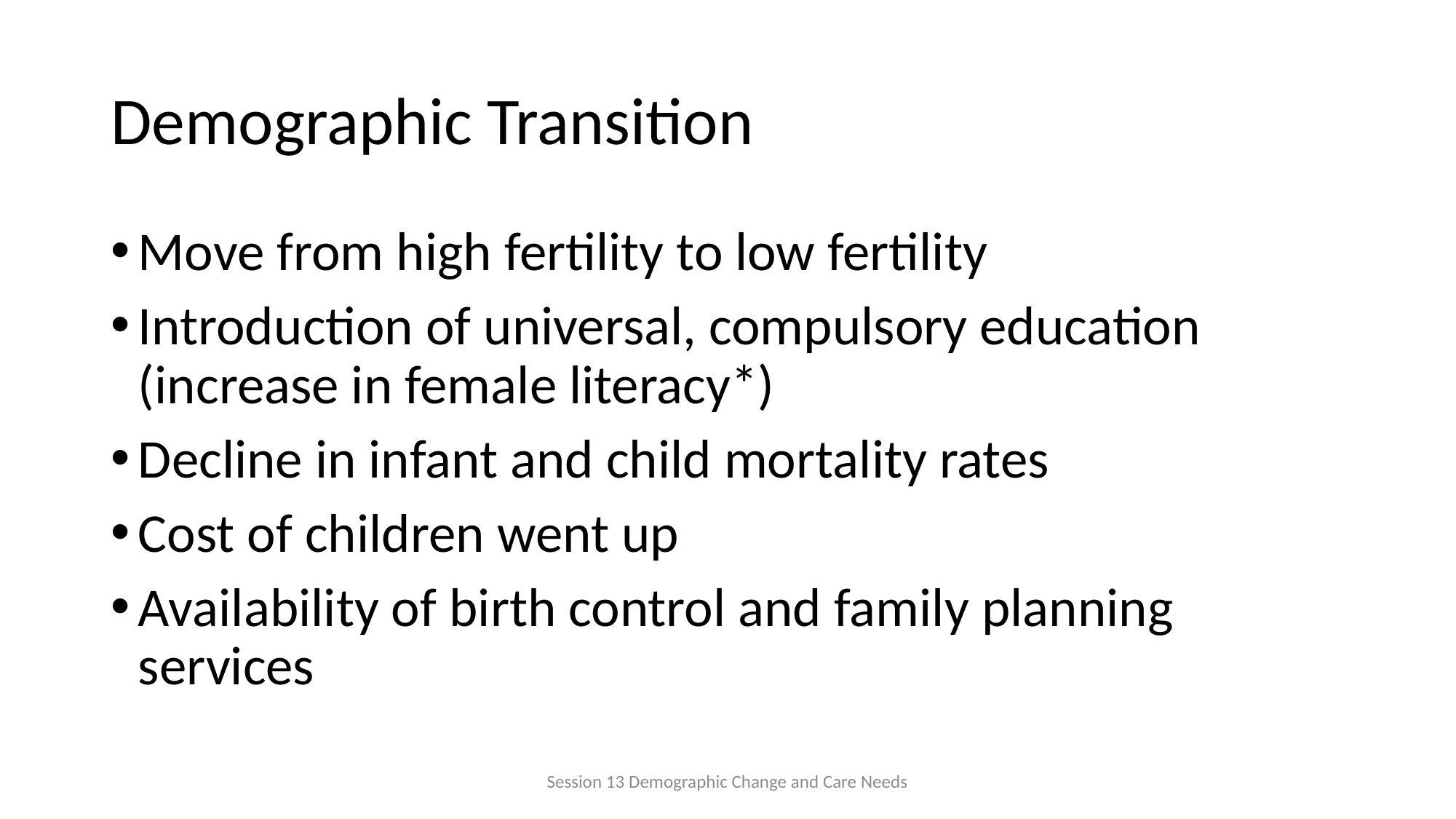

# Demographic Transition
Move from high fertility to low fertility
Introduction of universal, compulsory education (increase in female literacy*)
Decline in infant and child mortality rates
Cost of children went up
Availability of birth control and family planning services

Session 13 Demographic Change and Care Needs